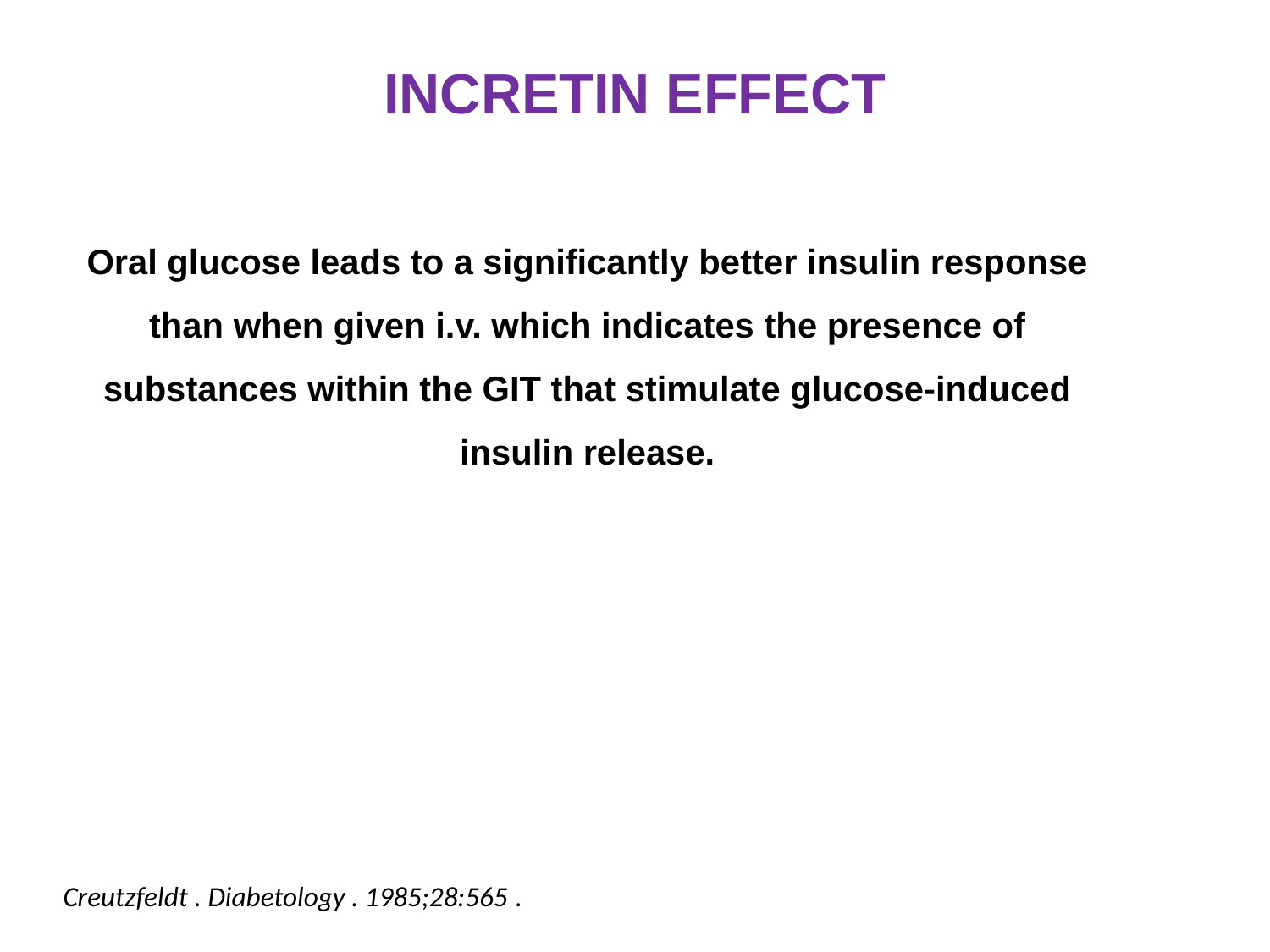

INCRETIN EFFECT
Oral glucose leads to a significantly better insulin response than when given i.v. which indicates the presence of substances within the GIT that stimulate glucose-induced insulin release.
Creutzfeldt . Diabetology . 1985;28:565 .